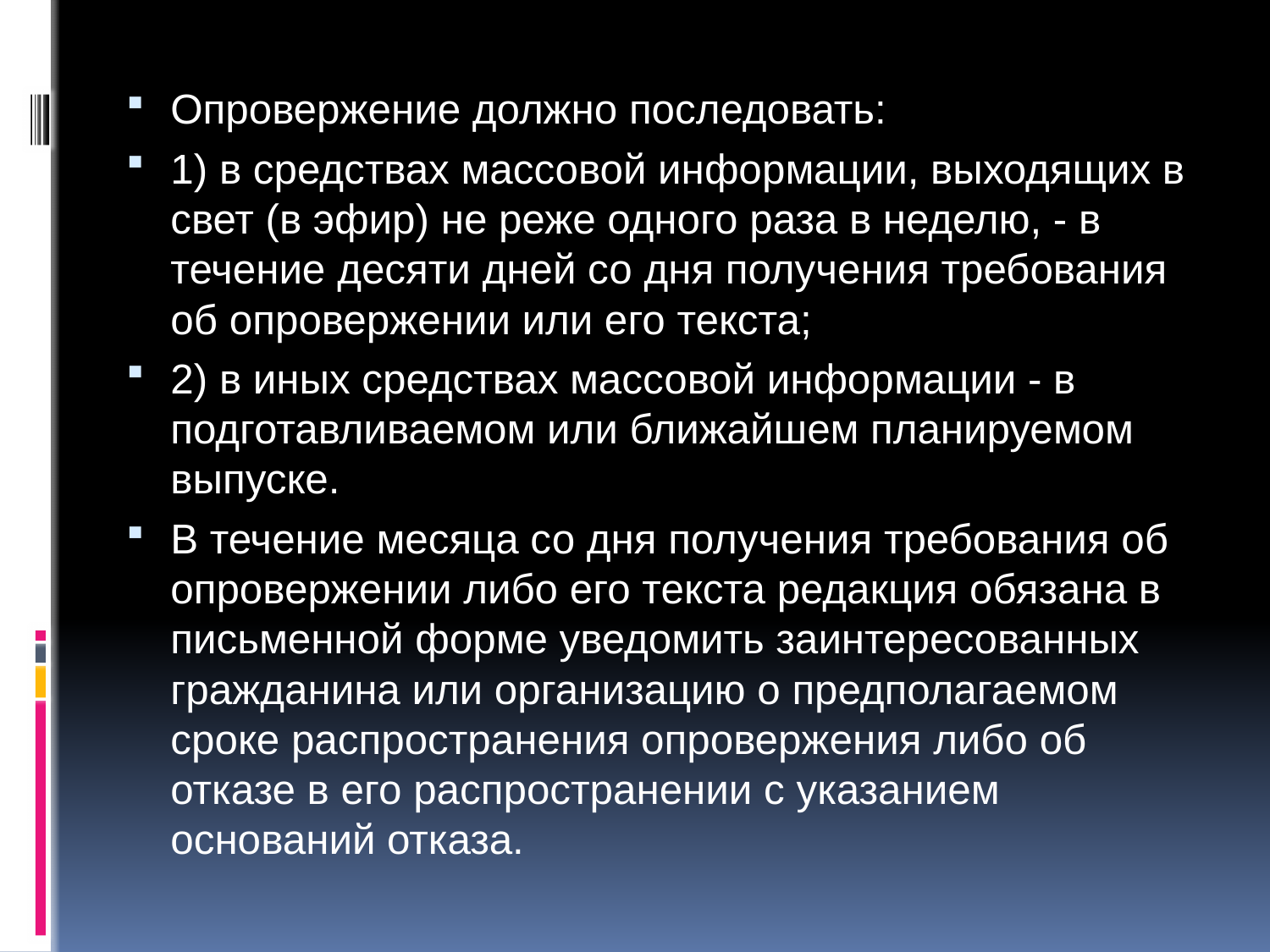

#
Опровержение должно последовать:
1) в средствах массовой информации, выходящих в свет (в эфир) не реже одного раза в неделю, - в течение десяти дней со дня получения требования об опровержении или его текста;
2) в иных средствах массовой информации - в подготавливаемом или ближайшем планируемом выпуске.
В течение месяца со дня получения требования об опровержении либо его текста редакция обязана в письменной форме уведомить заинтересованных гражданина или организацию о предполагаемом сроке распространения опровержения либо об отказе в его распространении с указанием оснований отказа.